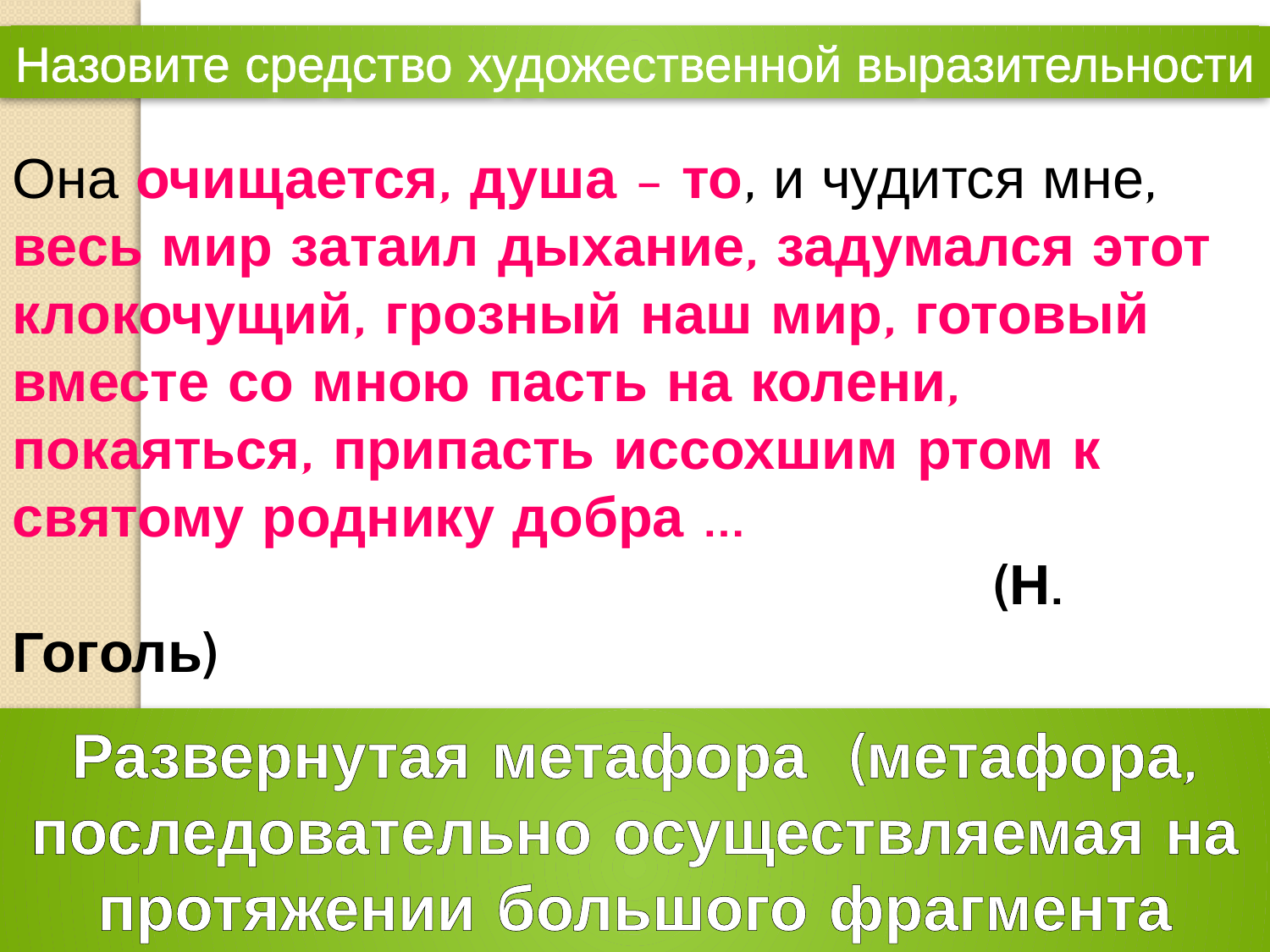

Назовите средство художественной выразительности
Она очищается, душа – то, и чудится мне, весь мир затаил дыхание, задумался этот клокочущий, грозный наш мир, готовый вместе со мною пасть на колени, покаяться, припасть иссохшим ртом к святому роднику добра …
							     (Н. Гоголь)
Развернутая метафора  (метафора, последовательно осуществляемая на протяжении большого фрагмента текста)